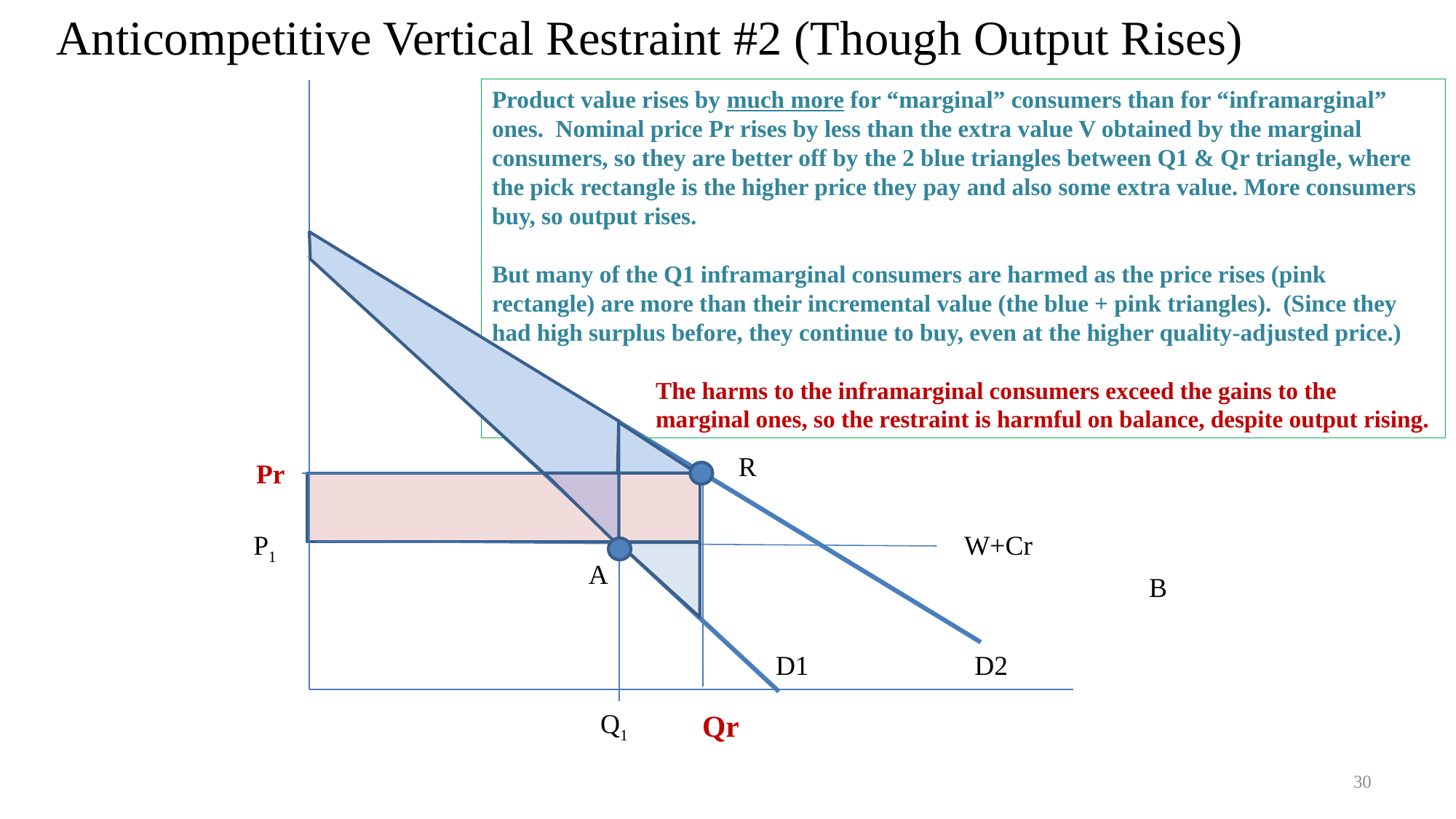

# Anticompetitive Vertical Restraint #2 (Though Output Rises)
Product value rises by much more for “marginal” consumers than for “inframarginal” ones.  Nominal price Pr rises by less than the extra value V obtained by the marginal consumers, so they are better off by the 2 blue triangles between Q1 & Qr triangle, where the pick rectangle is the higher price they pay and also some extra value. More consumers buy, so output rises.
But many of the Q1 inframarginal consumers are harmed as the price rises (pink rectangle) are more than their incremental value (the blue + pink triangles).  (Since they had high surplus before, they continue to buy, even at the higher quality-adjusted price.)

The harms to the inframarginal consumers exceed the gains to the marginal ones, so the restraint is harmful on balance, despite output rising.

R
Pr

P1
W+Cr

A
B
D1
D2
Q1
Qr
30